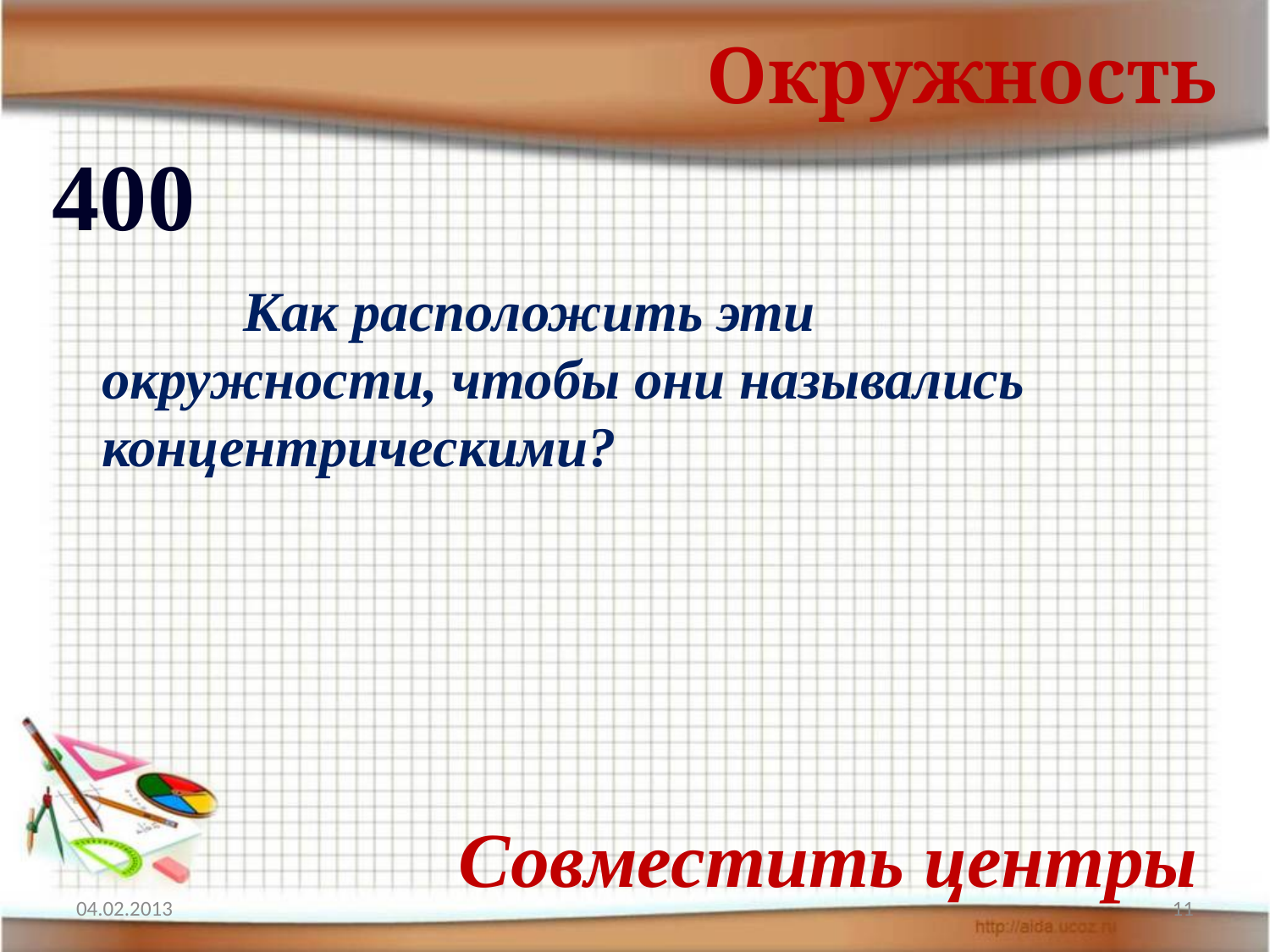

Окружность
400
	 Как расположить эти окружности, чтобы они назывались концентрическими?
Совместить центры
04.02.2013
11